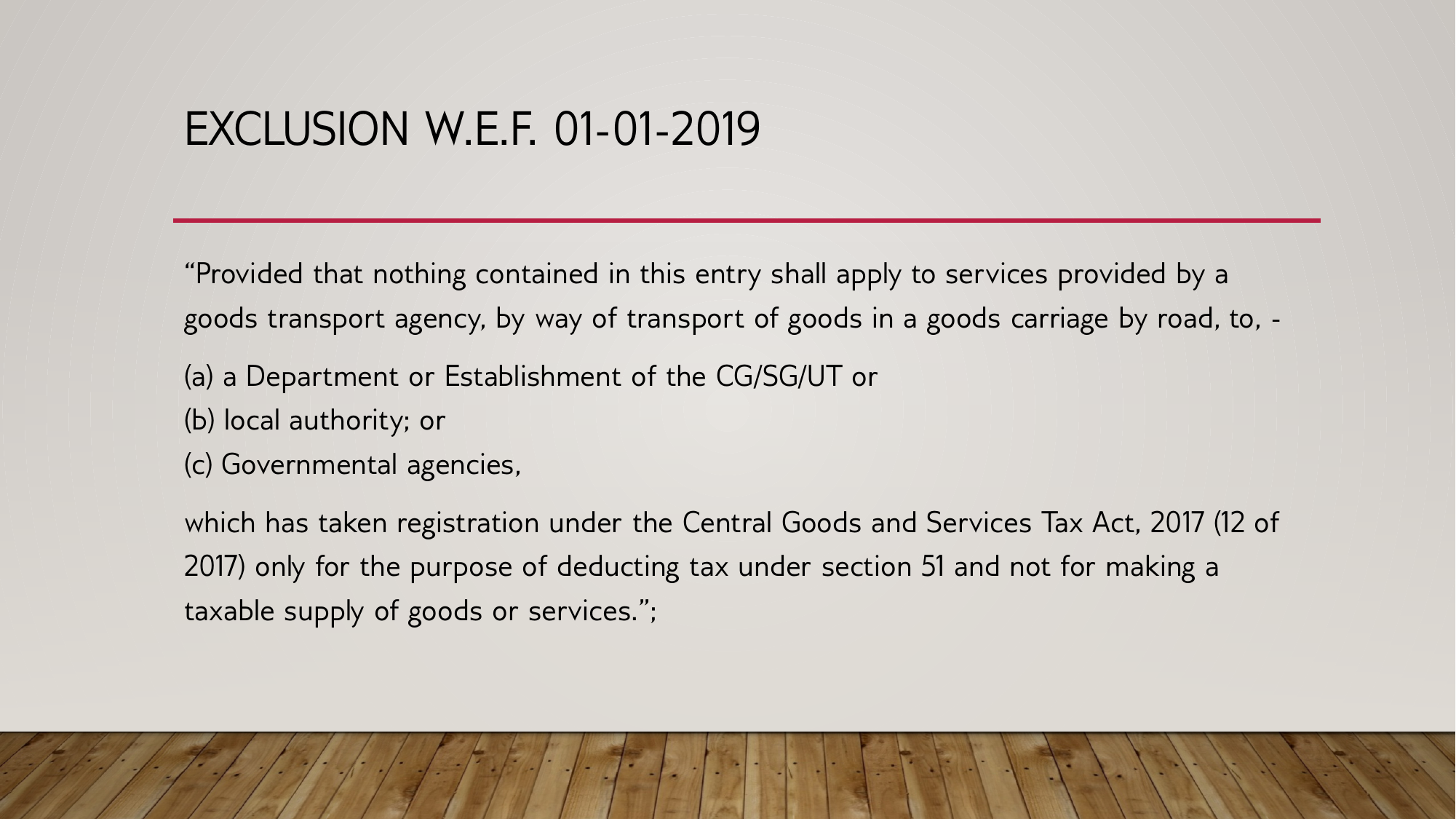

# Exclusion w.e.f. 01-01-2019
“Provided that nothing contained in this entry shall apply to services provided by a goods transport agency, by way of transport of goods in a goods carriage by road, to, -
(a) a Department or Establishment of the CG/SG/UT or
(b) local authority; or
(c) Governmental agencies,
which has taken registration under the Central Goods and Services Tax Act, 2017 (12 of 2017) only for the purpose of deducting tax under section 51 and not for making a taxable supply of goods or services.”;